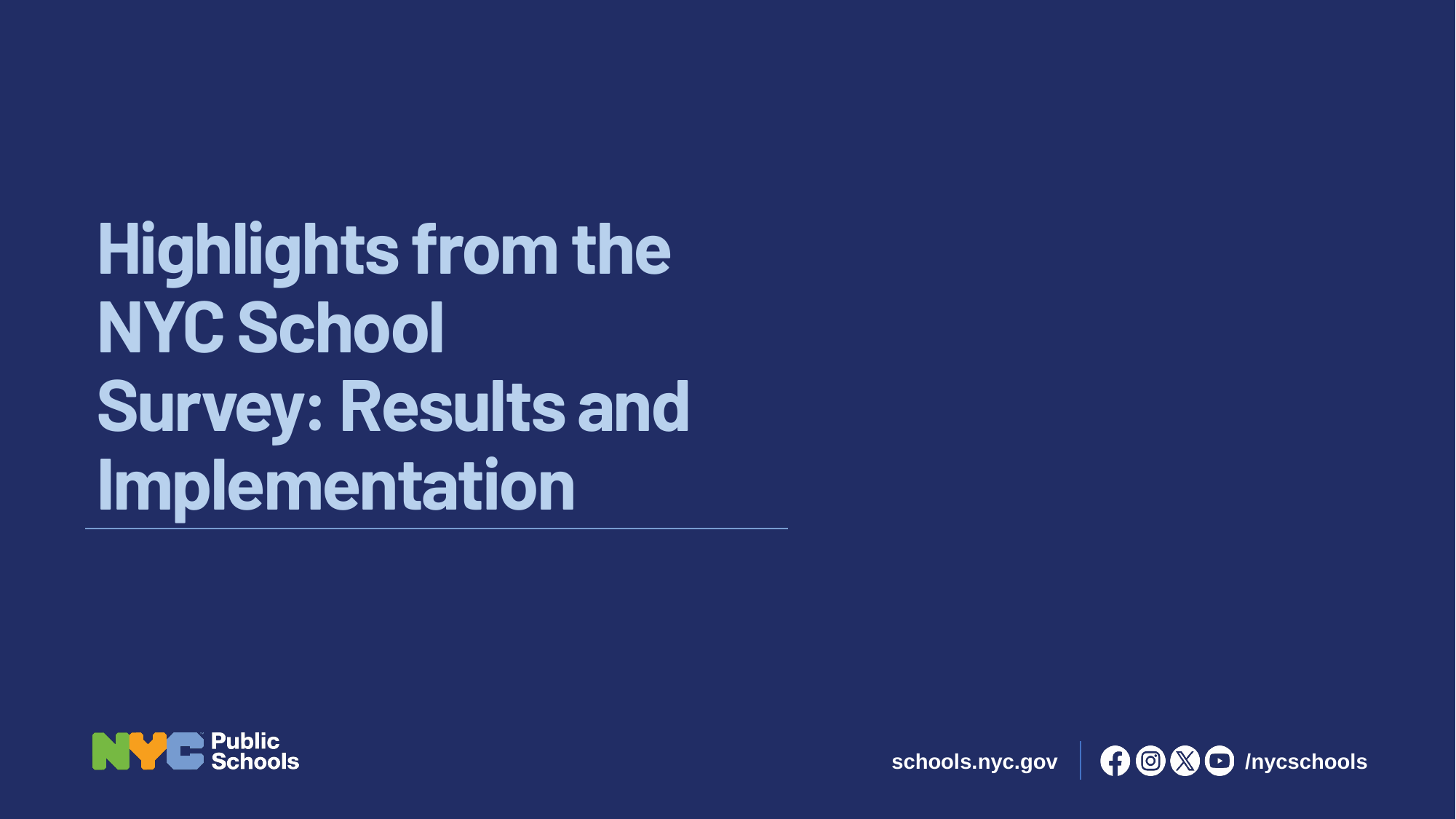

# Highlights from the NYC School Survey: Results and Implementation​